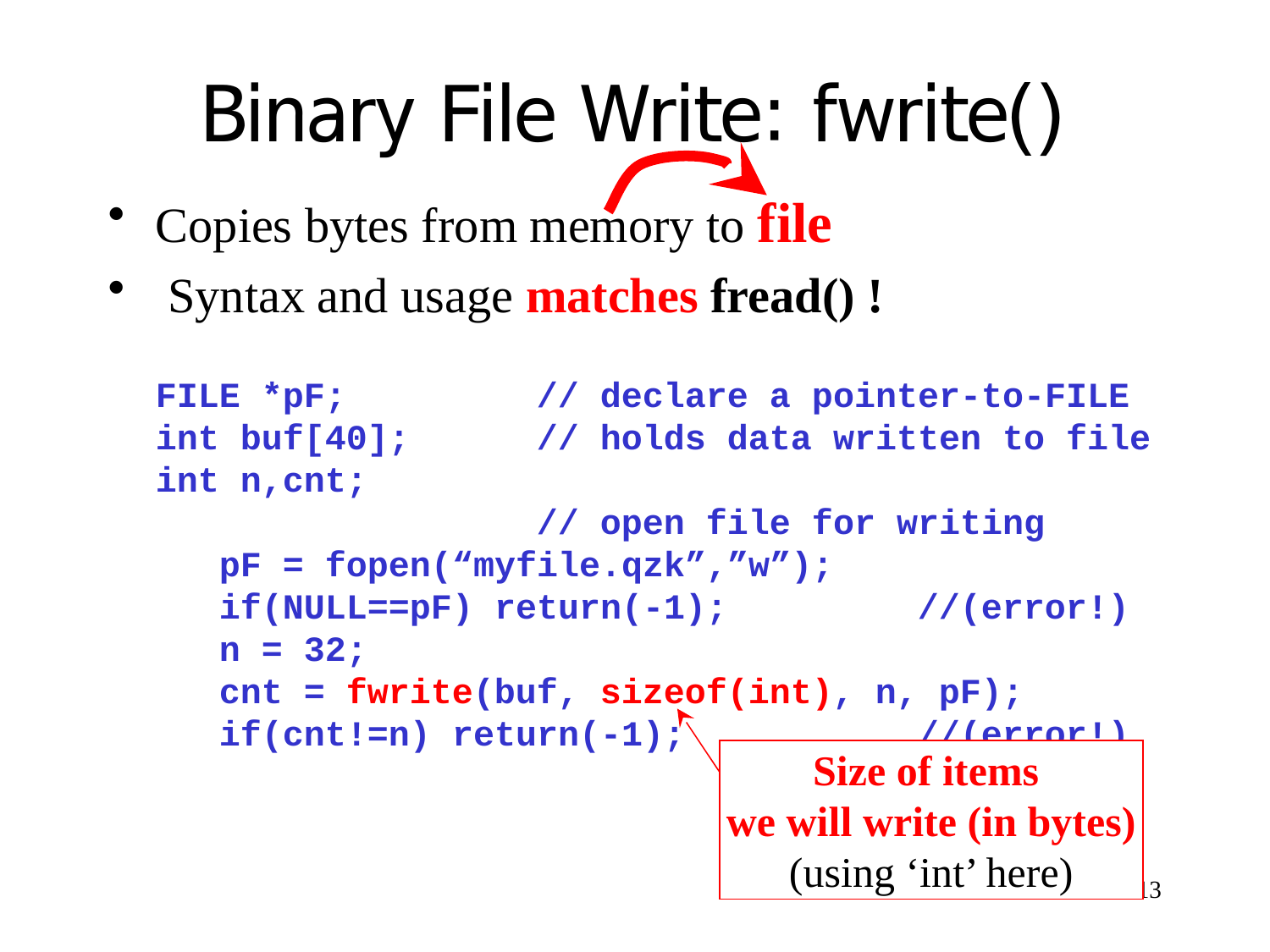

# Binary File Write: fwrite()

Copies bytes from memory to file
 Syntax and usage matches fread() !
FILE *pF;		// declare a pointer-to-FILE
int buf[40];	// holds data written to file
int n,cnt;
			// open file for writing
   pF = fopen(“myfile.qzk”,”w”);
   if(NULL==pF) return(-1);		//(error!)
   n = 32;
   cnt = fwrite(buf, sizeof(int), n, pF);
   if(cnt!=n) return(-1); 		//(error!)

Size of items
we will write (in bytes)
(using ‘int’ here)
13